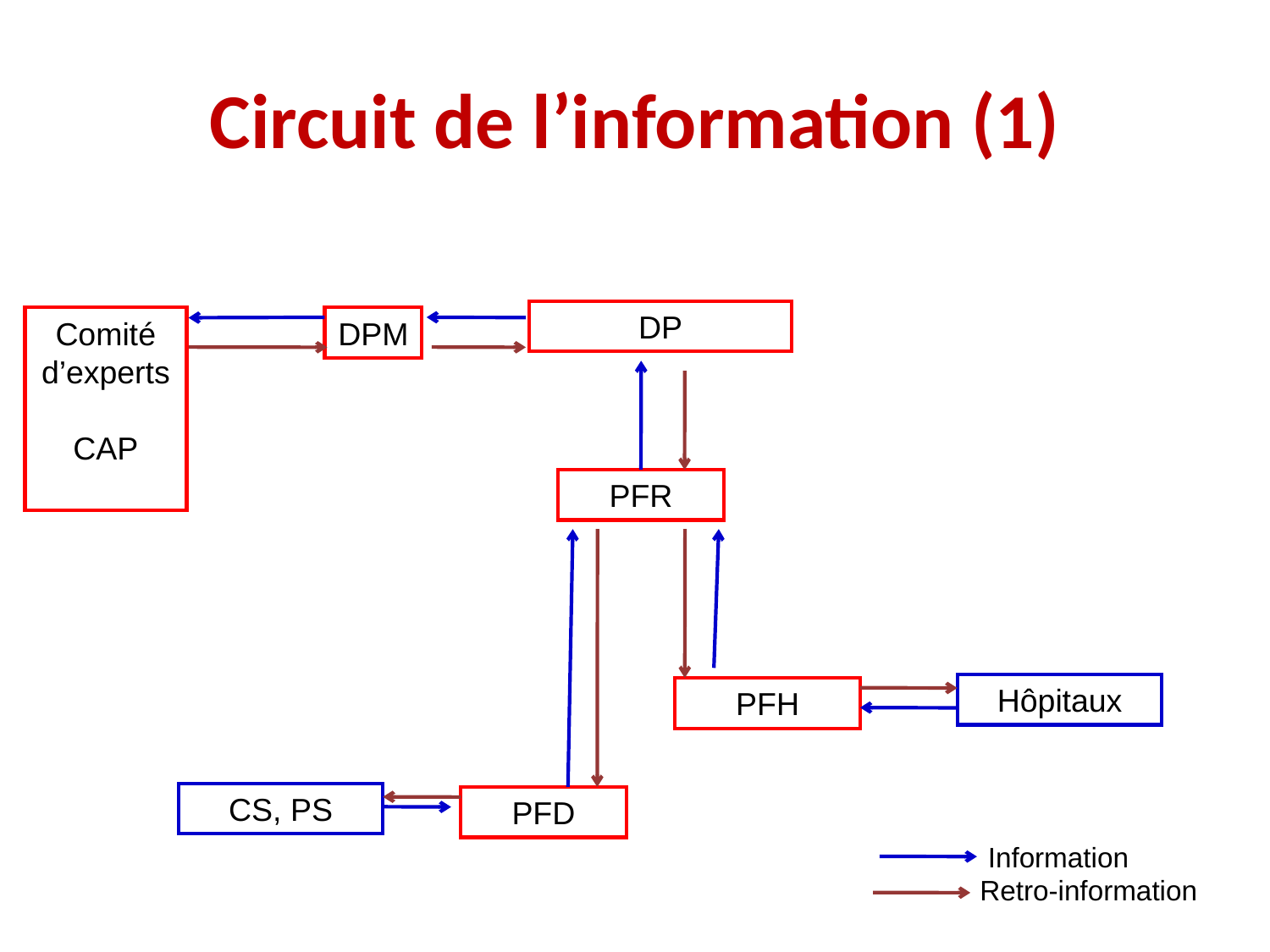

Circuit de l’information (1)
DP
DPM
PFR
Hôpitaux
PFH
CS, PS
PFD
                           Information
                          Retro-information
Comité d’experts

CAP